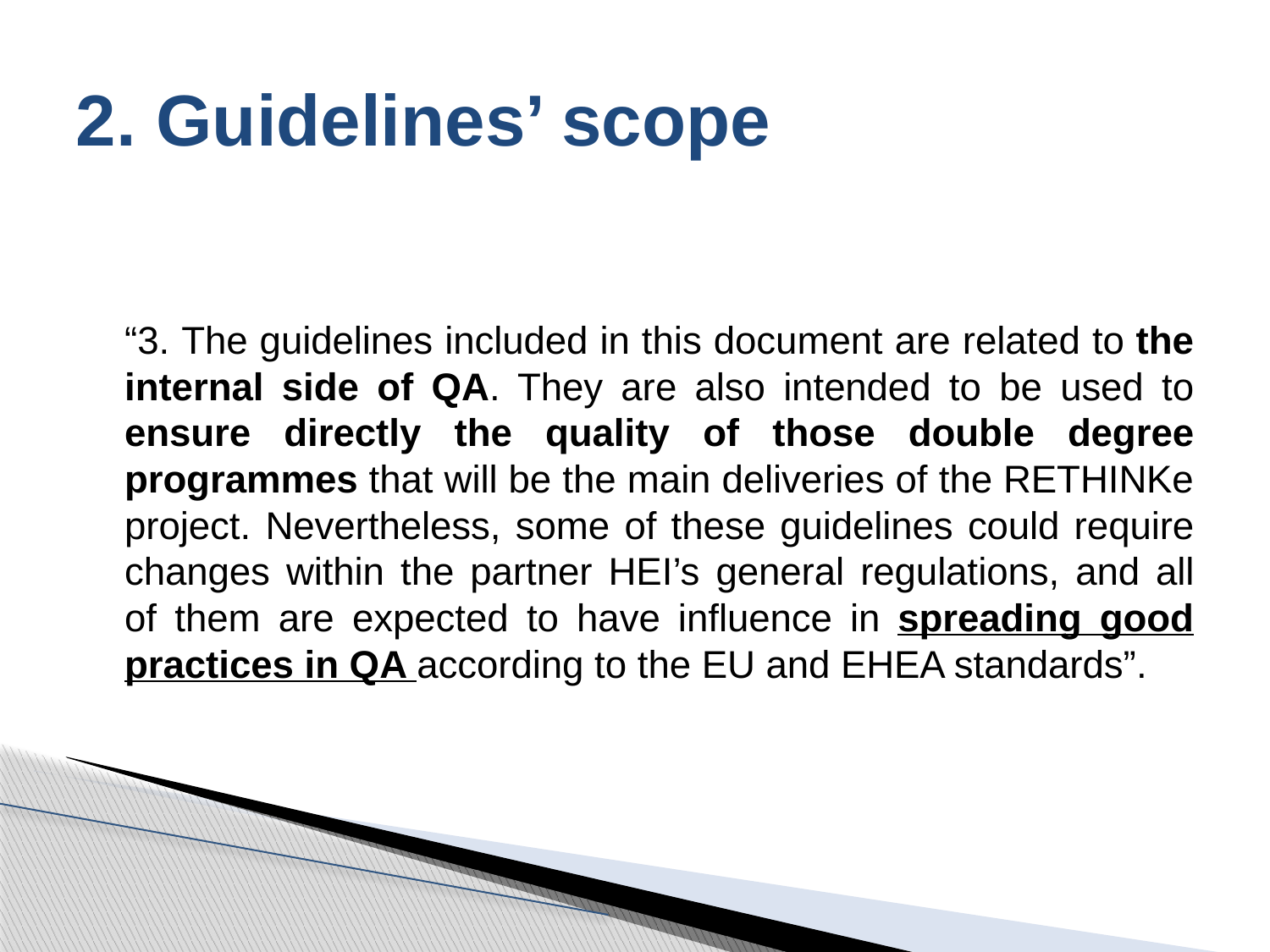

# 2. Guidelines’ scope

	“3. The guidelines included in this document are related to the internal side of QA. They are also intended to be used to ensure directly the quality of those double degree programmes that will be the main deliveries of the RETHINKe project. Nevertheless, some of these guidelines could require changes within the partner HEI’s general regulations, and all of them are expected to have influence in spreading good practices in QA according to the EU and EHEA standards”.